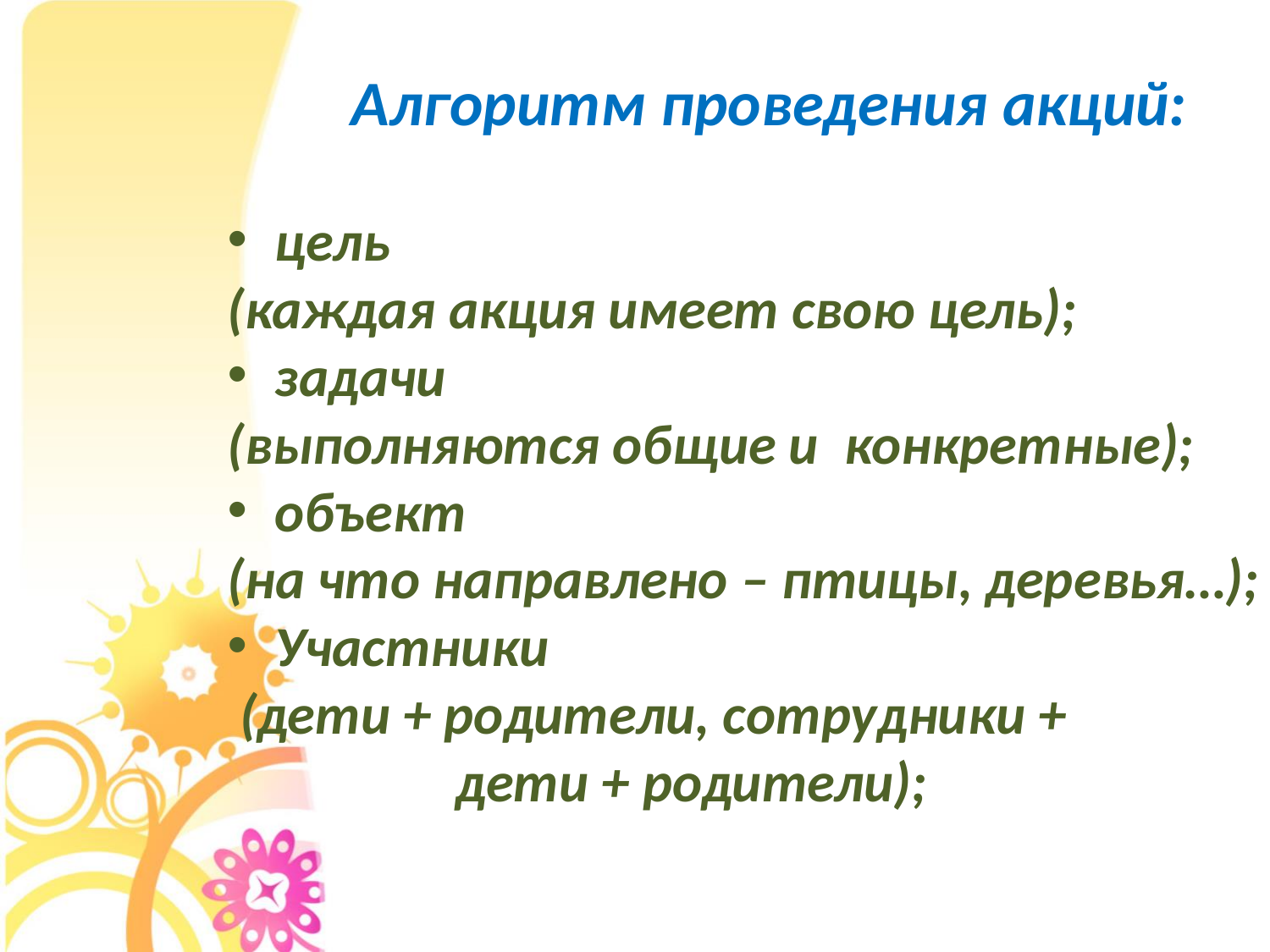

# Алгоритм проведения акций:
цель
(каждая акция имеет свою цель);
задачи
(выполняются общие и  конкретные);
объект
(на что направлено – птицы, деревья…);
Участники
 (дети + родители, сотрудники +
	        дети + родители);